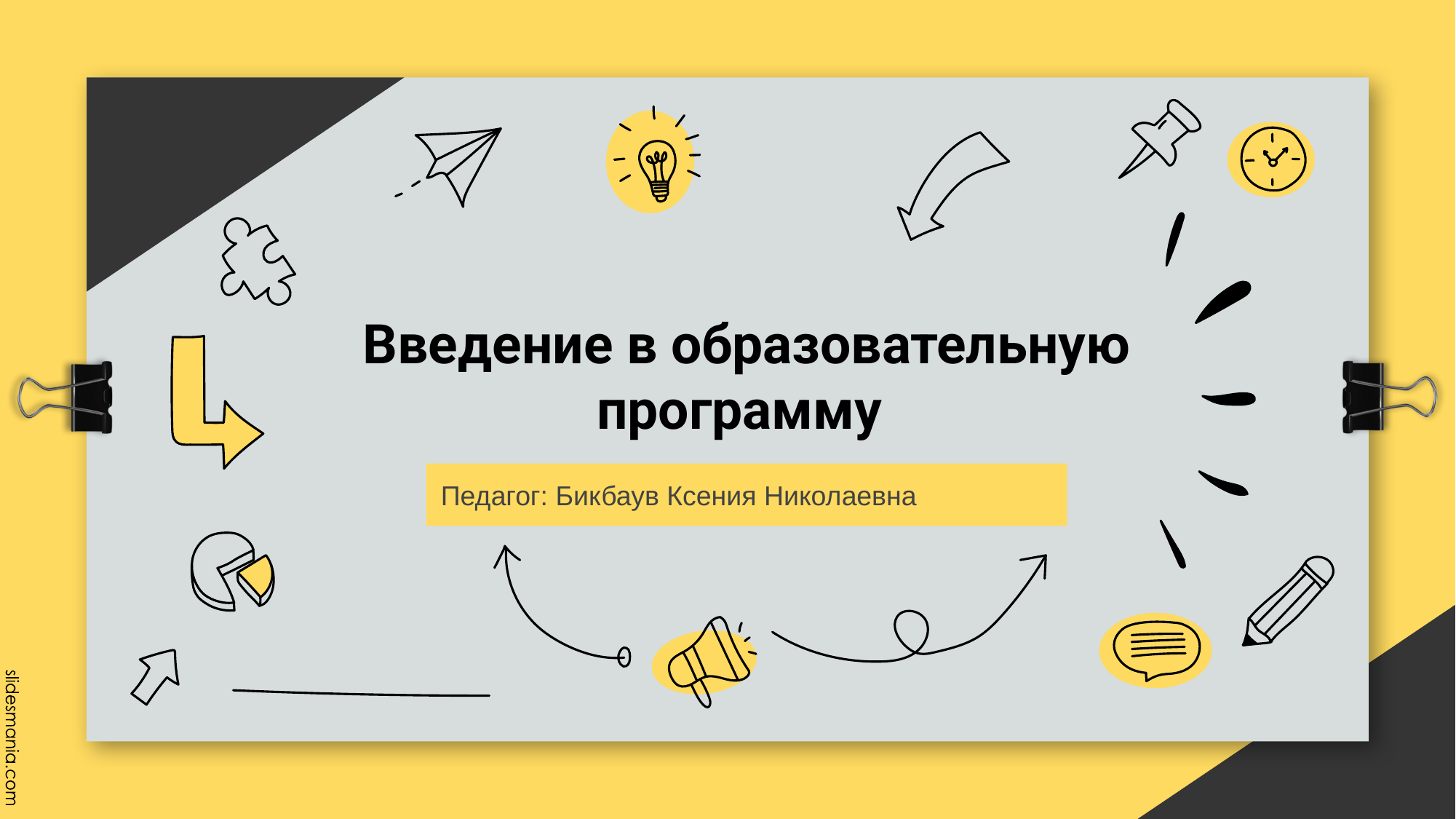

# Введение в образовательную программу
Педагог: Бикбаув Ксения Николаевна